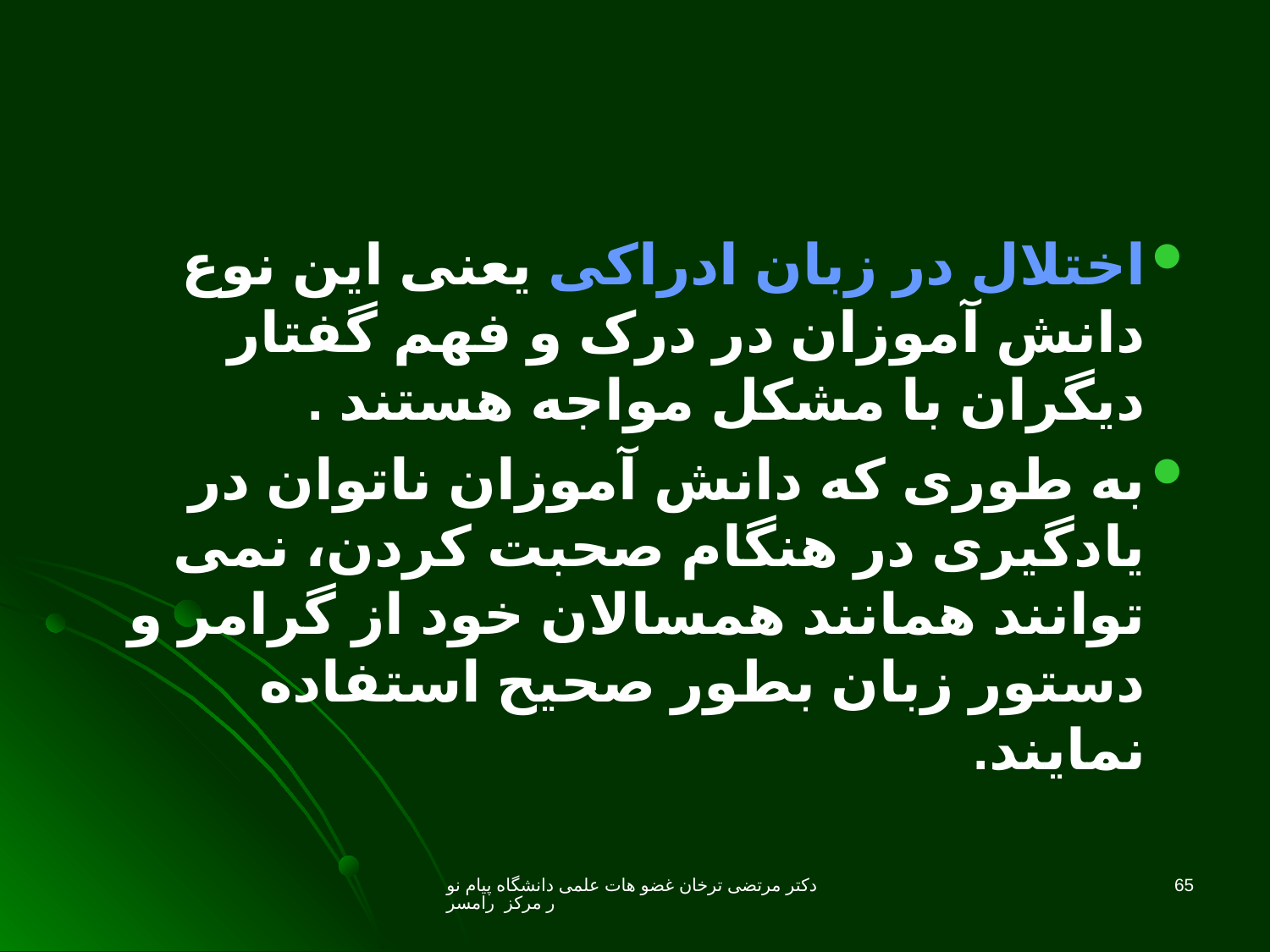

اختلال در زبان ادراکی یعنی این نوع دانش آموزان در درک و فهم گفتار دیگران با مشکل مواجه هستند .
به طوری که دانش آموزان ناتوان در یادگیری در هنگام صحبت کردن، نمی توانند همانند همسالان خود از گرامر و دستور زبان بطور صحیح استفاده نمایند.
دکتر مرتضی ترخان غضو هات علمی دانشگاه پیام نور مرکز رامسر
65